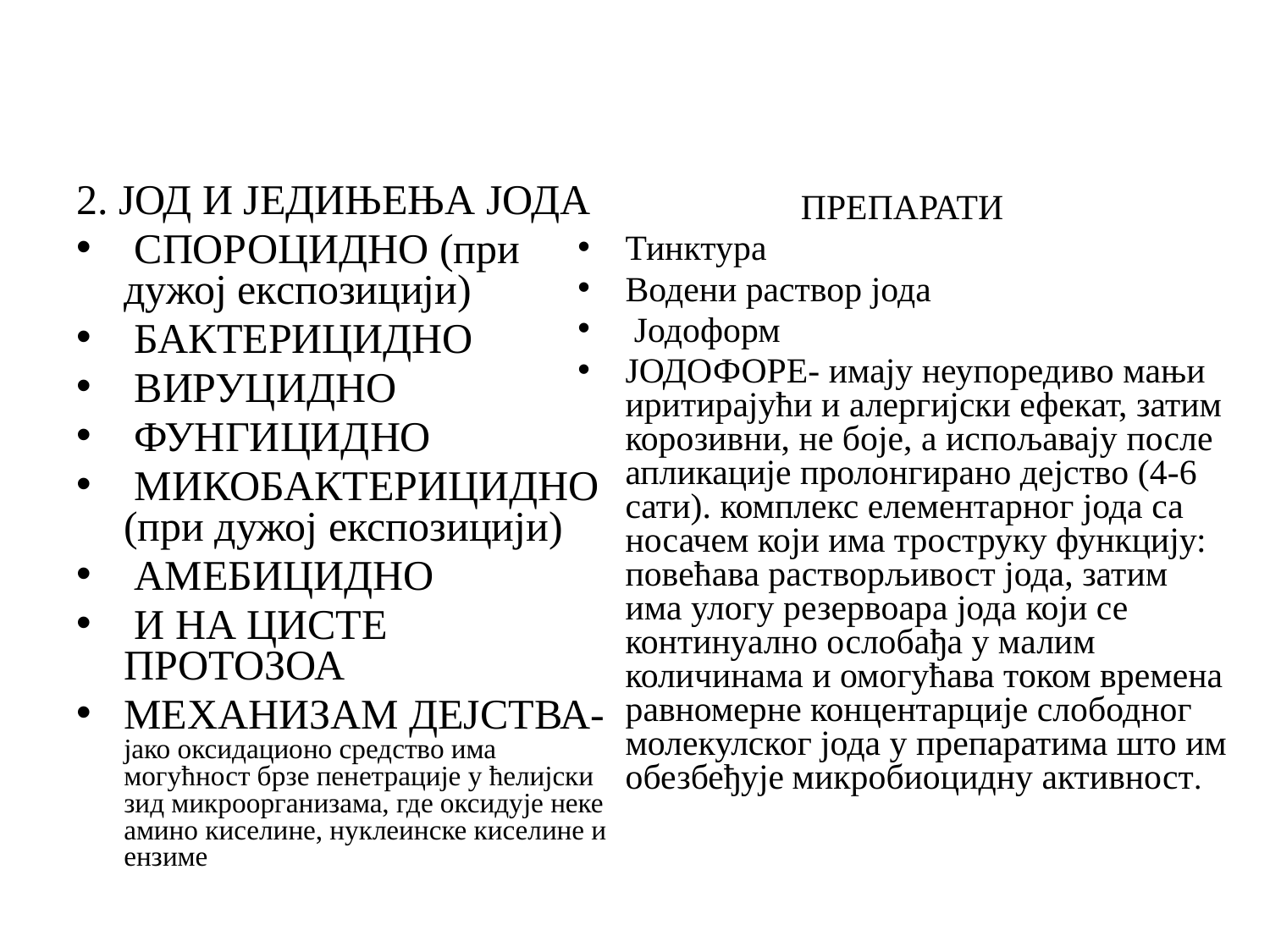

2. ЈОД И ЈЕДИЊЕЊА ЈОДА
 СПОРОЦИДНО (при дужој експозицији)
 БАКТЕРИЦИДНО
 ВИРУЦИДНО
 ФУНГИЦИДНО
 МИКОБАКТЕРИЦИДНО (при дужој експозицији)
 АМЕБИЦИДНО
 И НА ЦИСТЕ ПРОТОЗОА
МЕХАНИЗАМ ДЕЈСТВА- јако оксидационо средство има могућност брзе пенетрације у ћелијски зид микроорганизама, где оксидује неке амино киселине, нуклеинске киселине и ензиме
ПРЕПАРАТИ
Тинктура
Водени раствор јода
 Јодоформ
ЈОДОФОРЕ- имају неупоредиво мањи иритирајући и алергијски ефекат, затим корозивни, не боје, а испољавају после апликације пролонгирано дејство (4-6 сати). комплекс елементарног јода са носачем који има троструку функцију: повећава растворљивост јода, затим има улогу резервоара јода који се континуално ослобађа у малим количинама и омогућава током времена равномерне концентарције слободног молекулског јода у препаратима што им обезбеђује микробиоцидну активност.